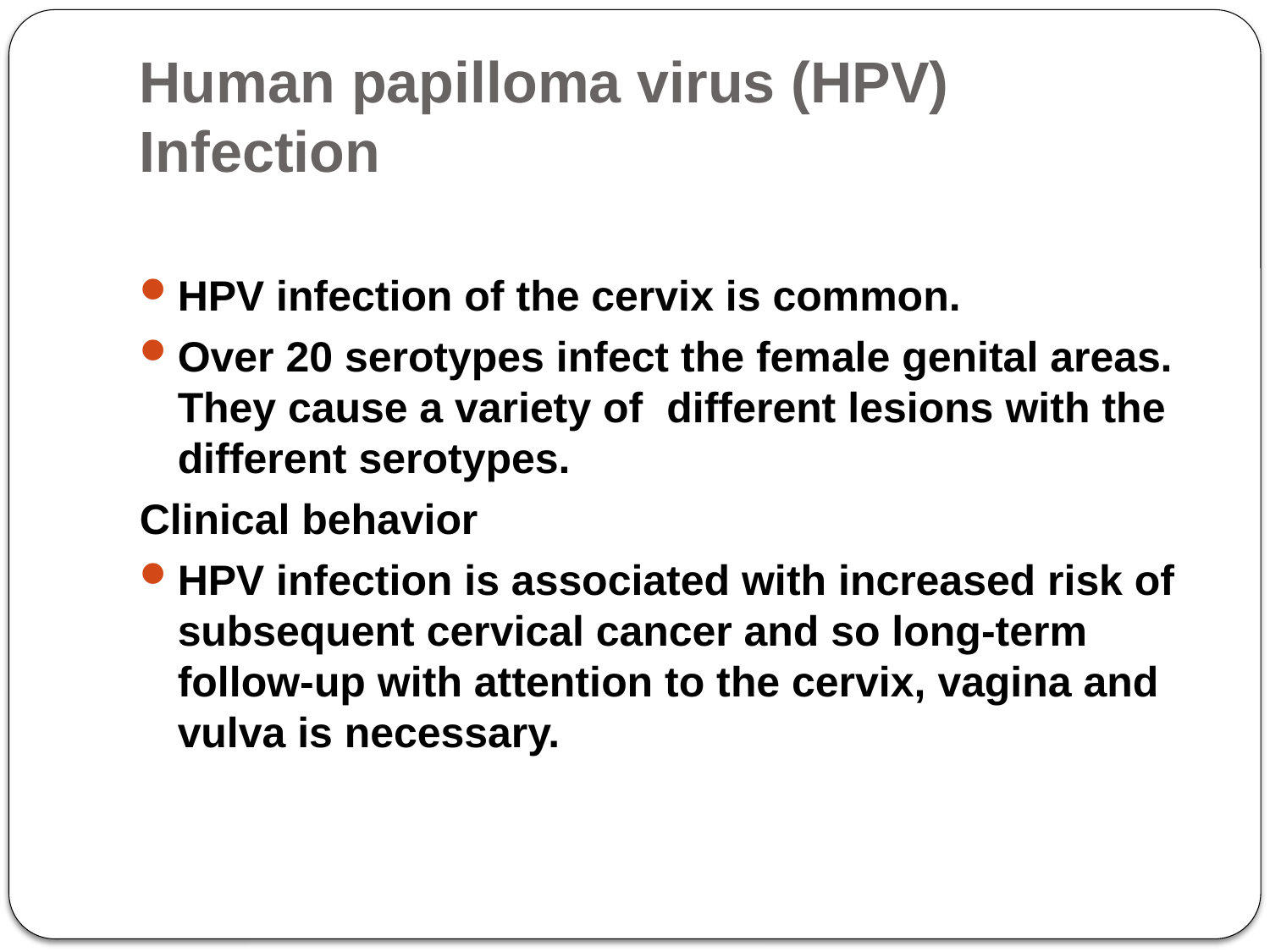

# Human papilloma virus (HPV) Infection

HPV infection of the cervix is common.
Over 20 serotypes infect the female genital areas. They cause a variety of  different lesions with the different serotypes.
Clinical behavior
HPV infection is associated with increased risk of subsequent cervical cancer and so long-term follow-up with attention to the cervix, vagina and vulva is necessary.